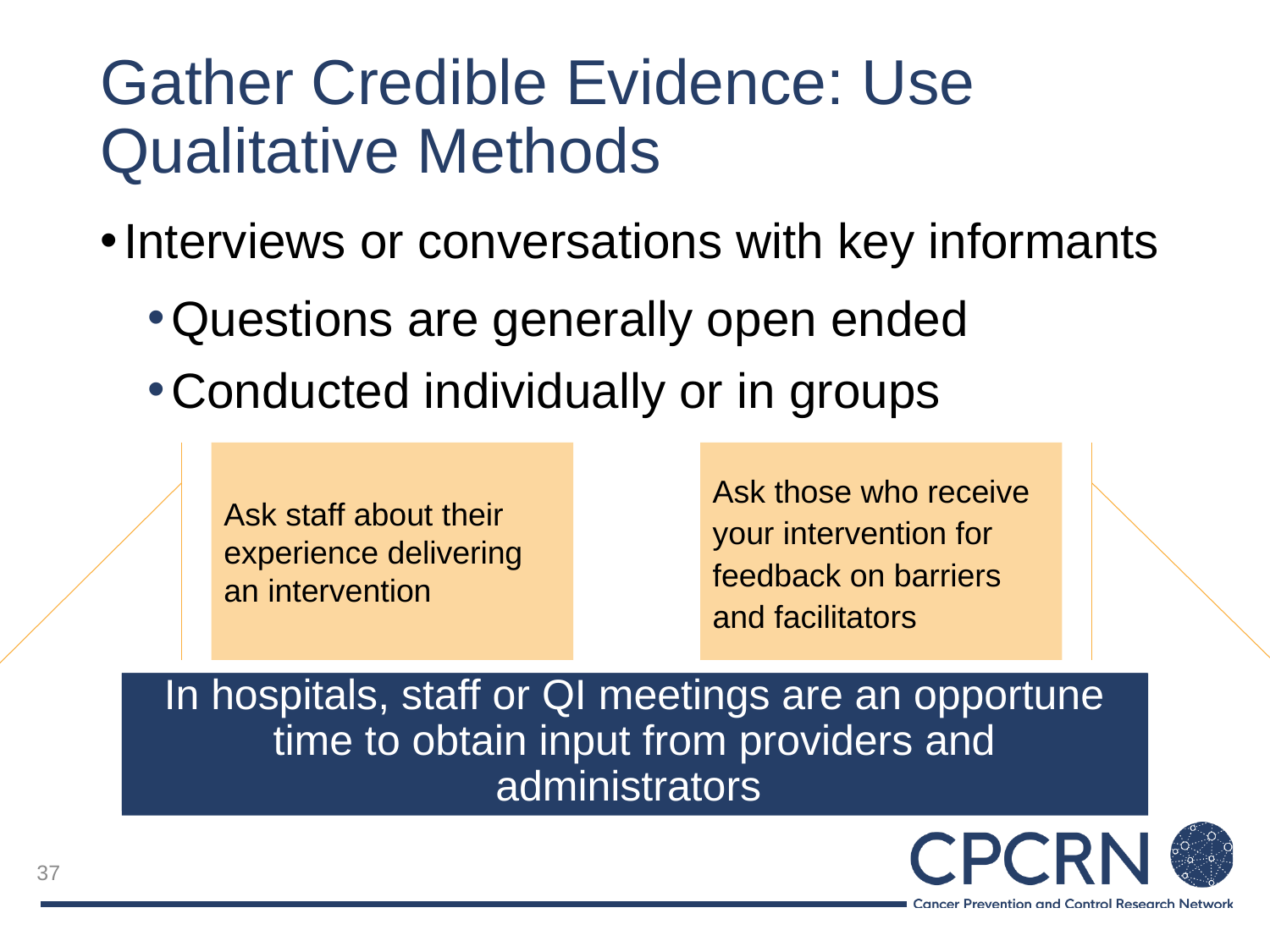

# Gather Credible Evidence: Use Qualitative Methods
Interviews or conversations with key informants
Questions are generally open ended
Conducted individually or in groups
Ask staff about their experience delivering an intervention
Ask those who receive your intervention for feedback on barriers and facilitators
In hospitals, staff or QI meetings are an opportune time to obtain input from providers and administrators
37